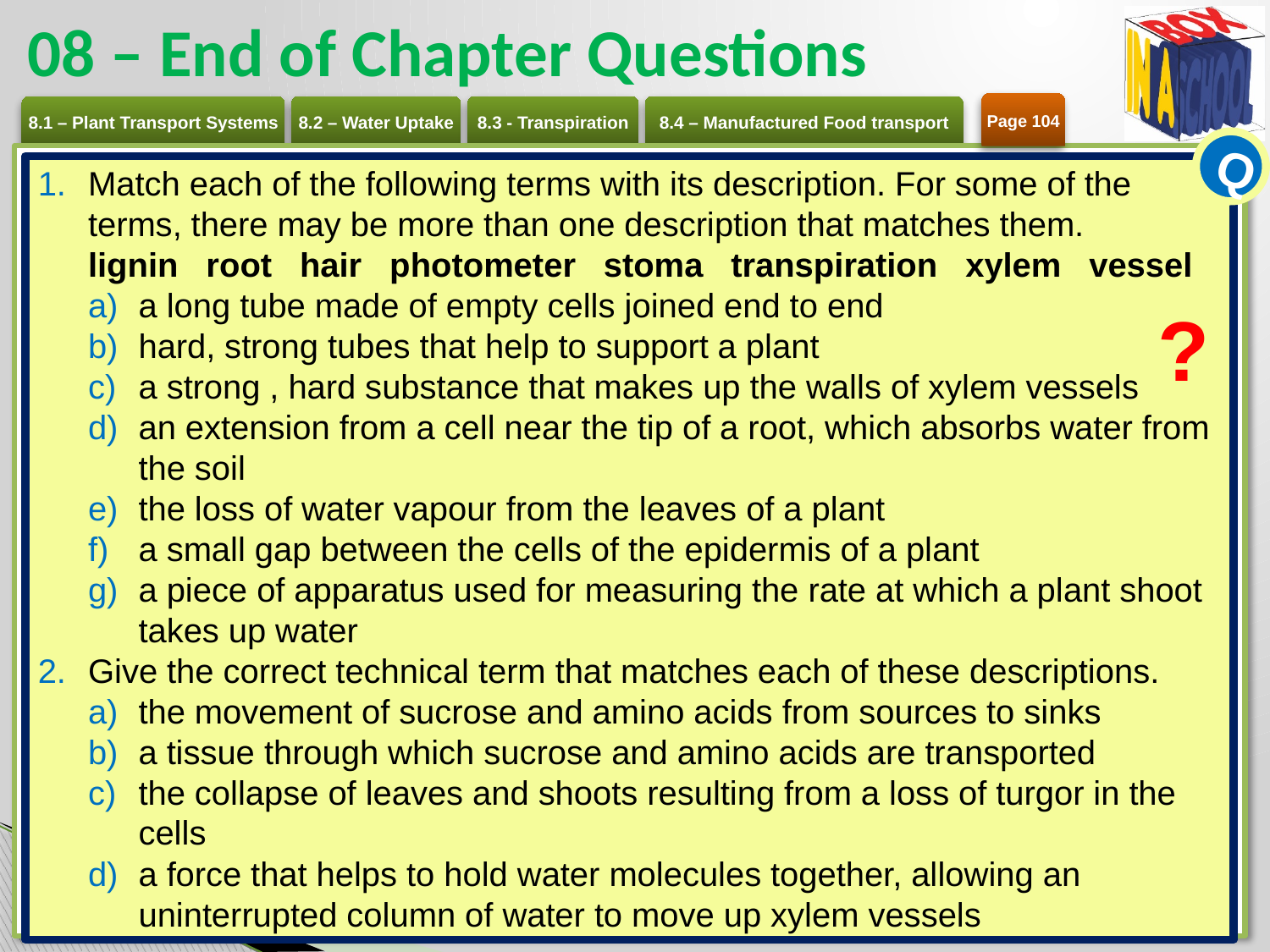

# 08 – End of Chapter Questions
Page 104
Q
Match each of the following terms with its description. For some of the terms, there may be more than one description that matches them.
lignin   root   hair   photometer   stoma   transpiration   xylem   vessel
a long tube made of empty cells joined end to end
hard, strong tubes that help to support a plant
a strong , hard substance that makes up the walls of xylem vessels
an extension from a cell near the tip of a root, which absorbs water from the soil
the loss of water vapour from the leaves of a plant
a small gap between the cells of the epidermis of a plant
a piece of apparatus used for measuring the rate at which a plant shoot takes up water
Give the correct technical term that matches each of these descriptions.
the movement of sucrose and amino acids from sources to sinks
a tissue through which sucrose and amino acids are transported
the collapse of leaves and shoots resulting from a loss of turgor in the cells
a force that helps to hold water molecules together, allowing an uninterrupted column of water to move up xylem vessels
?